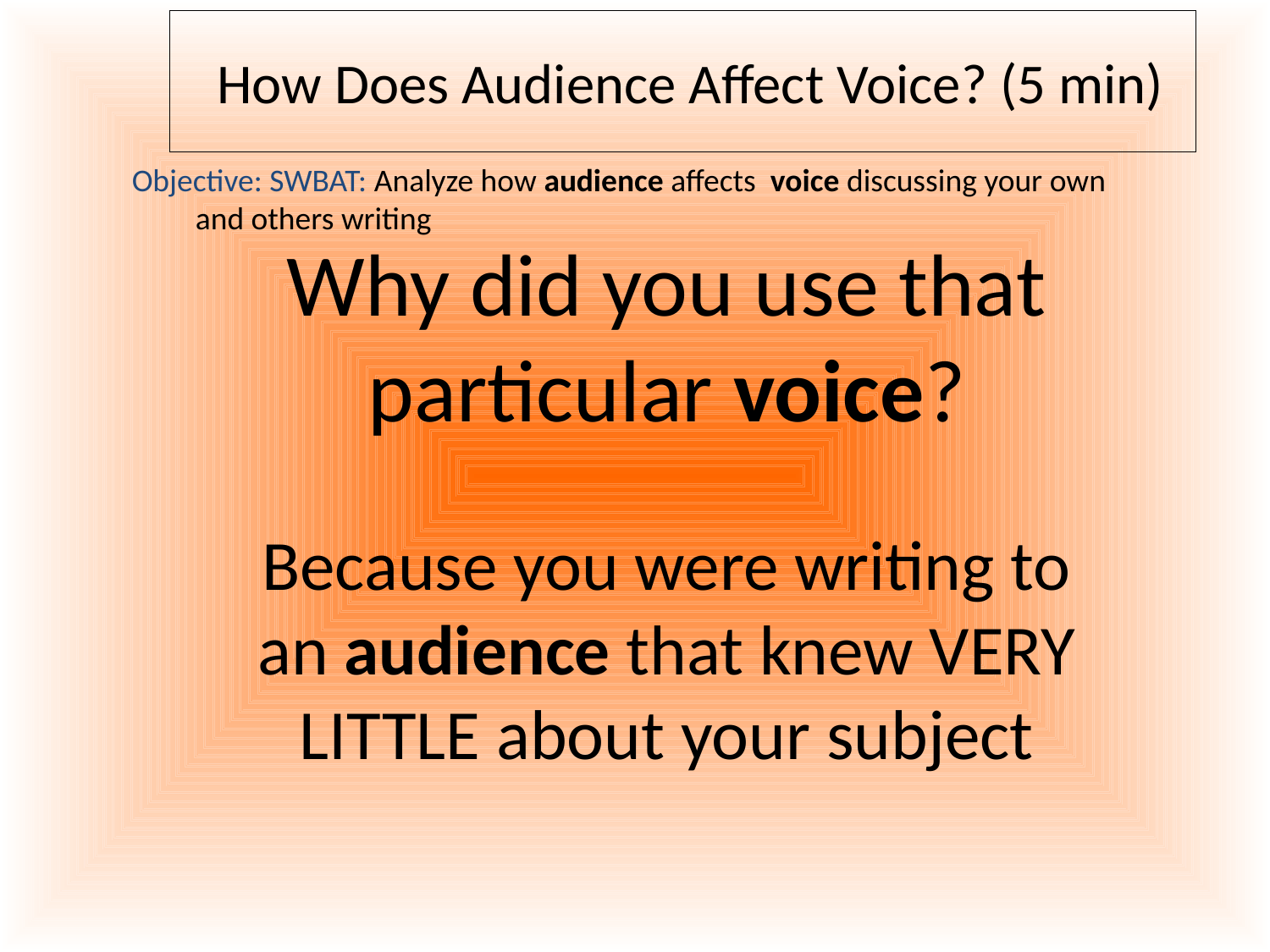

# How Does Audience Affect Voice? (5 min)
Objective: SWBAT: Analyze how audience affects  voice discussing your own and others writing
Why did you use that particular voice?
Because you were writing to an audience that knew VERY LITTLE about your subject